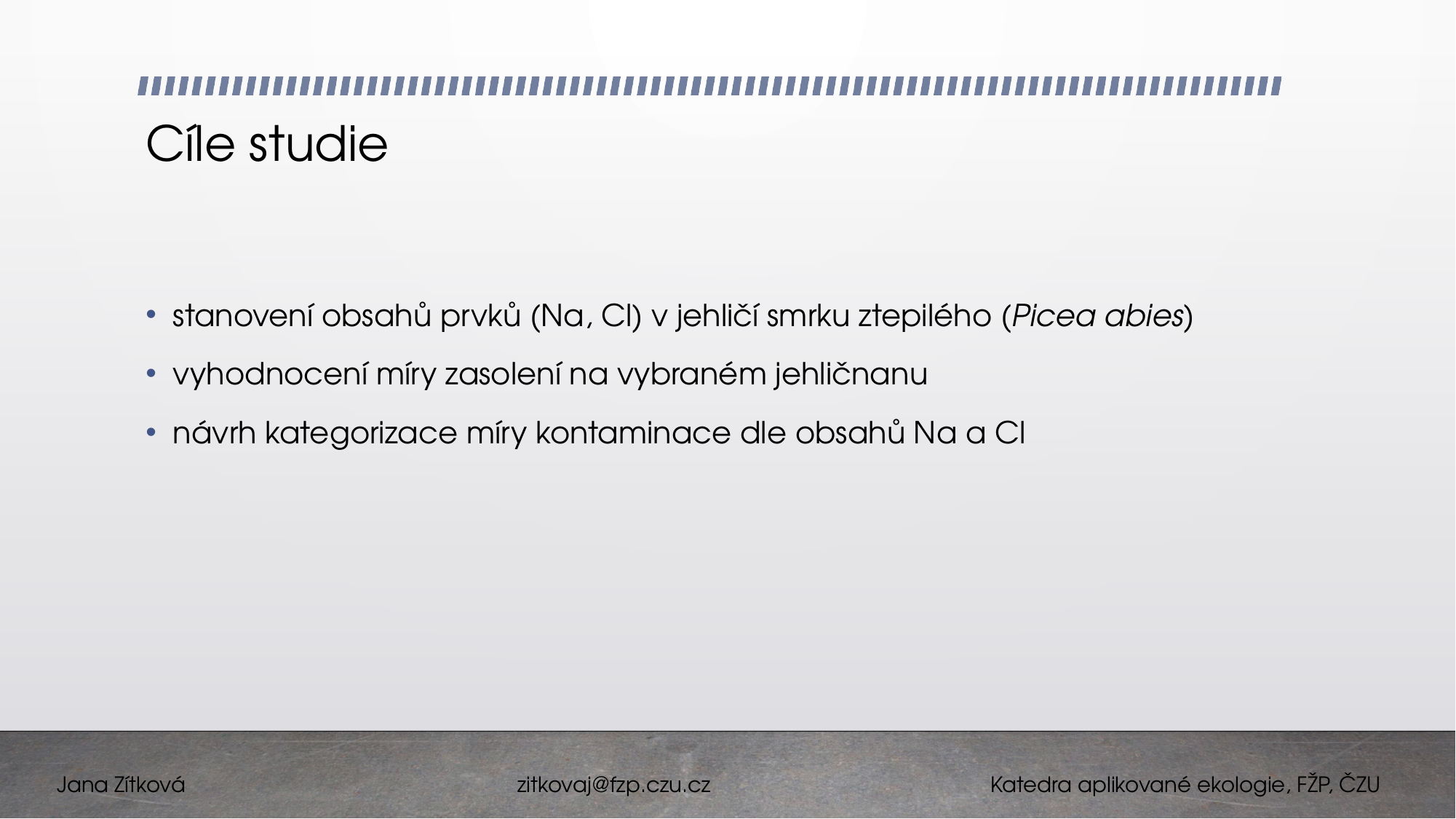

# Cíle studie
stanovení obsahů prvků (Na, Cl) v jehličí smrku ztepilého (Picea abies)
vyhodnocení míry zasolení na vybraném jehličnanu
návrh kategorizace míry kontaminace dle obsahů Na a Cl

   Jana Zítková                                                         zitkovaj@fzp.czu.cz                                                Katedra aplikované ekologie, FŽP, ČZU